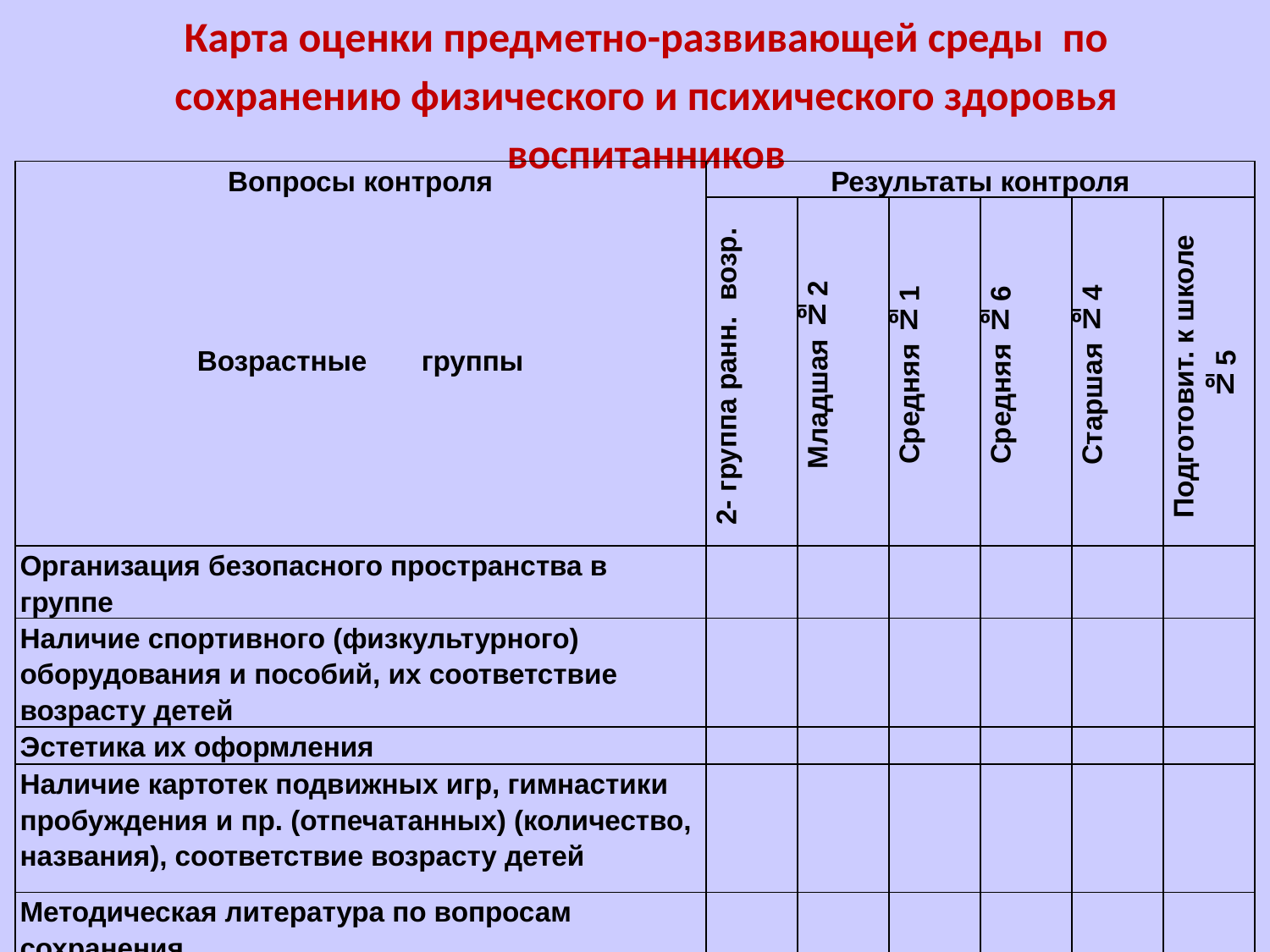

# Карта оценки предметно-развивающей среды  по сохранению физического и психического здоровья воспитанников
| Вопросы контроля         Возрастные группы | Результаты контроля |  |  |  |  |  |
| --- | --- | --- | --- | --- | --- | --- |
|  | 2- группа ранн. возр. | Младшая №2 | Средняя №1 | Средняя №6 | Старшая №4 | Подготовит. к школе №5 |
| Организация безопасного пространства в группе |  |  |  |  |  |  |
| Наличие спортивного (физкультурного) оборудования и пособий, их соответствие возрасту детей |  |  |  |  |  |  |
| Эстетика их оформления |  |  |  |  |  |  |
| Наличие картотек подвижных игр, гимнастики пробуждения и пр. (отпечатанных) (количество, названия), соответствие возрасту детей |  |  |  |  |  |  |
| Методическая литература по вопросам сохранения физического и психического здоровья детей |  |  |  |  |  |  |
| Материалы консультаций для родителей, педагогов |  |  |  |  |  |  |